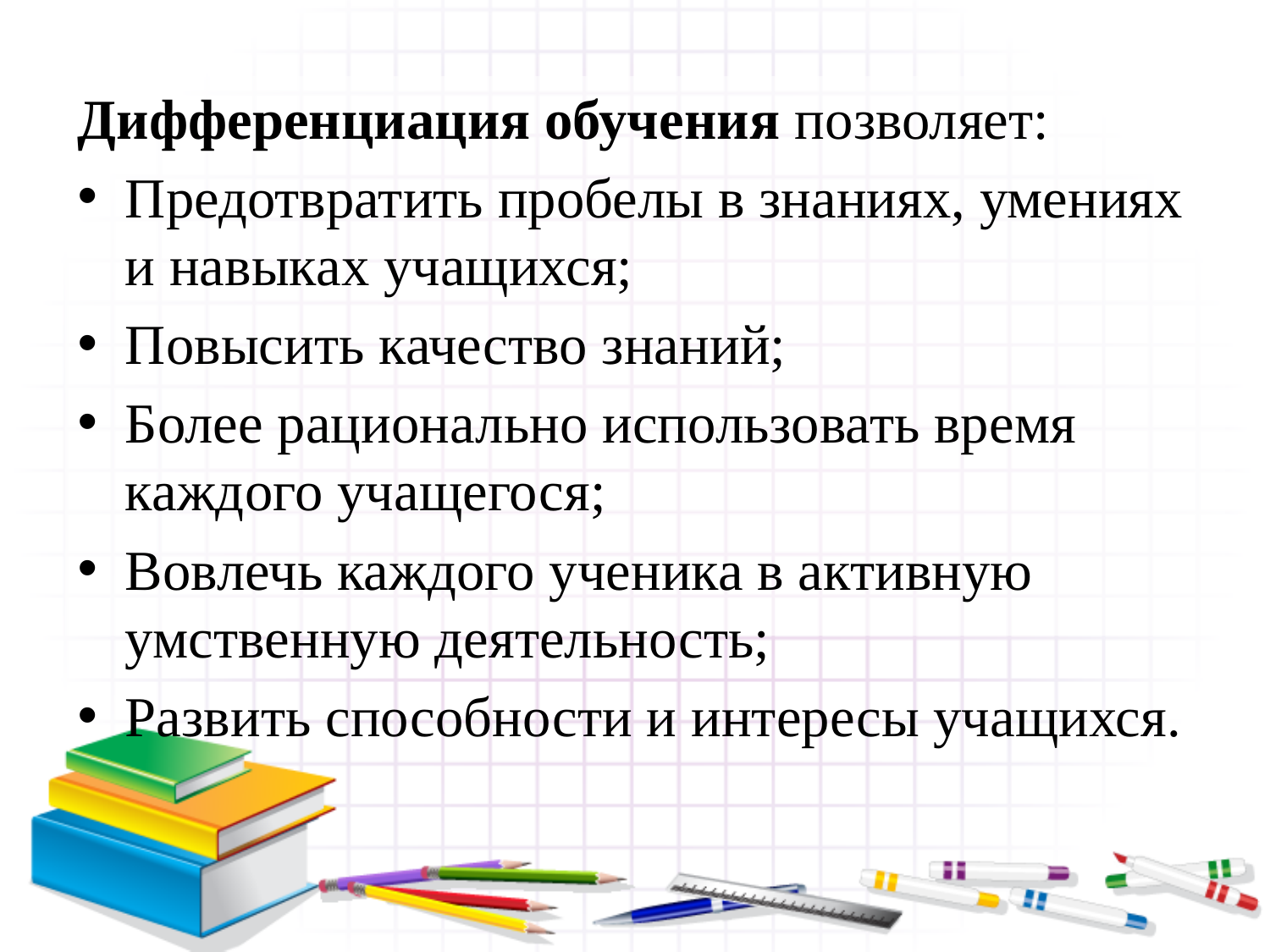

Дифференциация обучения позволяет:
Предотвратить пробелы в знаниях, умениях и навыках учащихся;
Повысить качество знаний;
Более рационально использовать время каждого учащегося;
Вовлечь каждого ученика в активную умственную деятельность;
Развить способности и интересы учащихся.